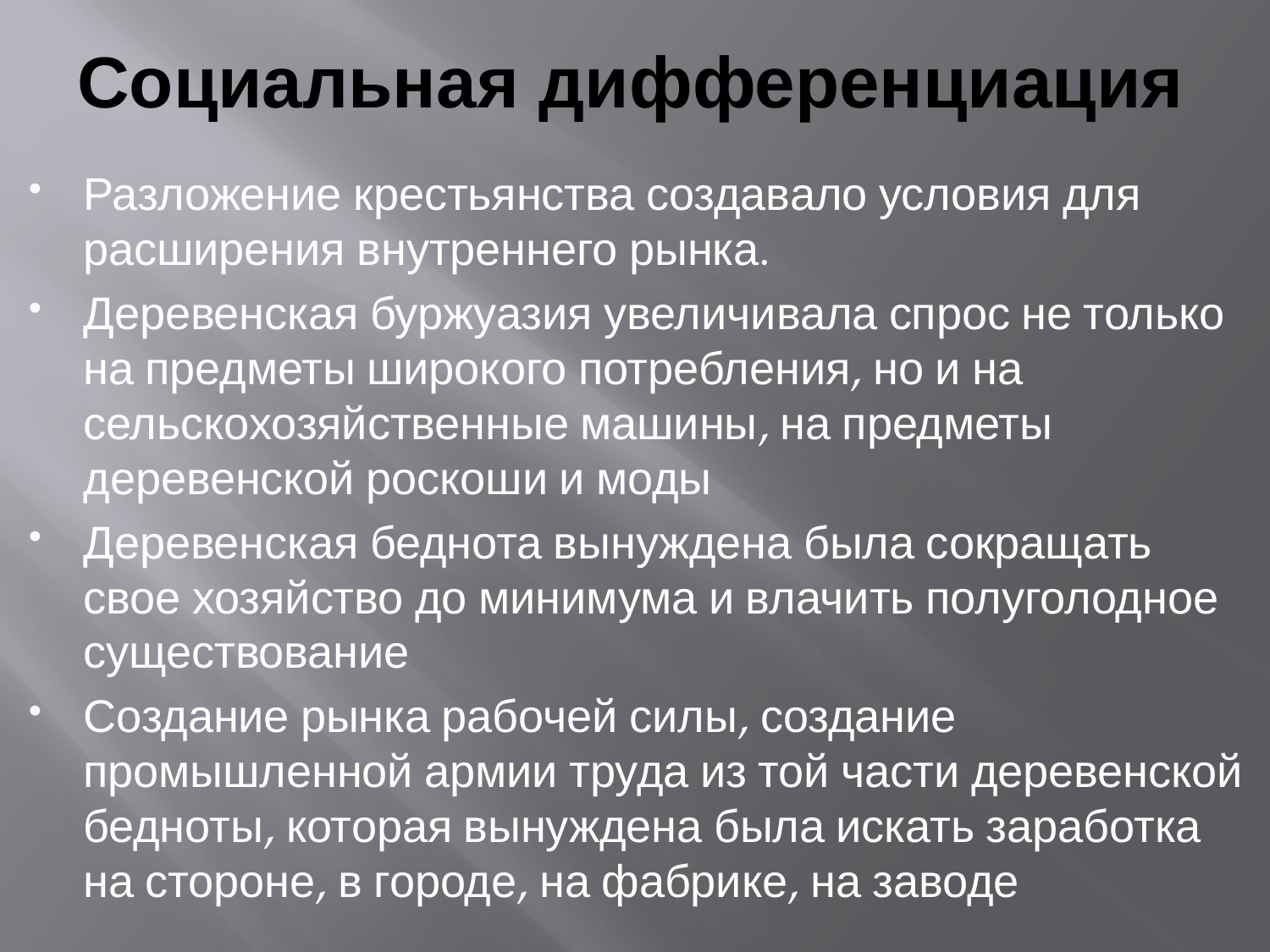

# Социальная дифференциация
Разложение крестьянства создавало условия для расширения внутреннего рынка.
Деревенская буржуазия увеличивала спрос не только на предметы широкого потребления, но и на сельскохозяйственные машины, на предметы деревенской роскоши и моды
Деревенская беднота вынуждена была сокращать свое хозяйство до минимума и влачить полуголодное существование
Создание рынка рабочей силы, создание промышленной армии труда из той части деревенской бедноты, которая вынуждена была искать заработка на стороне, в городе, на фабрике, на заводе